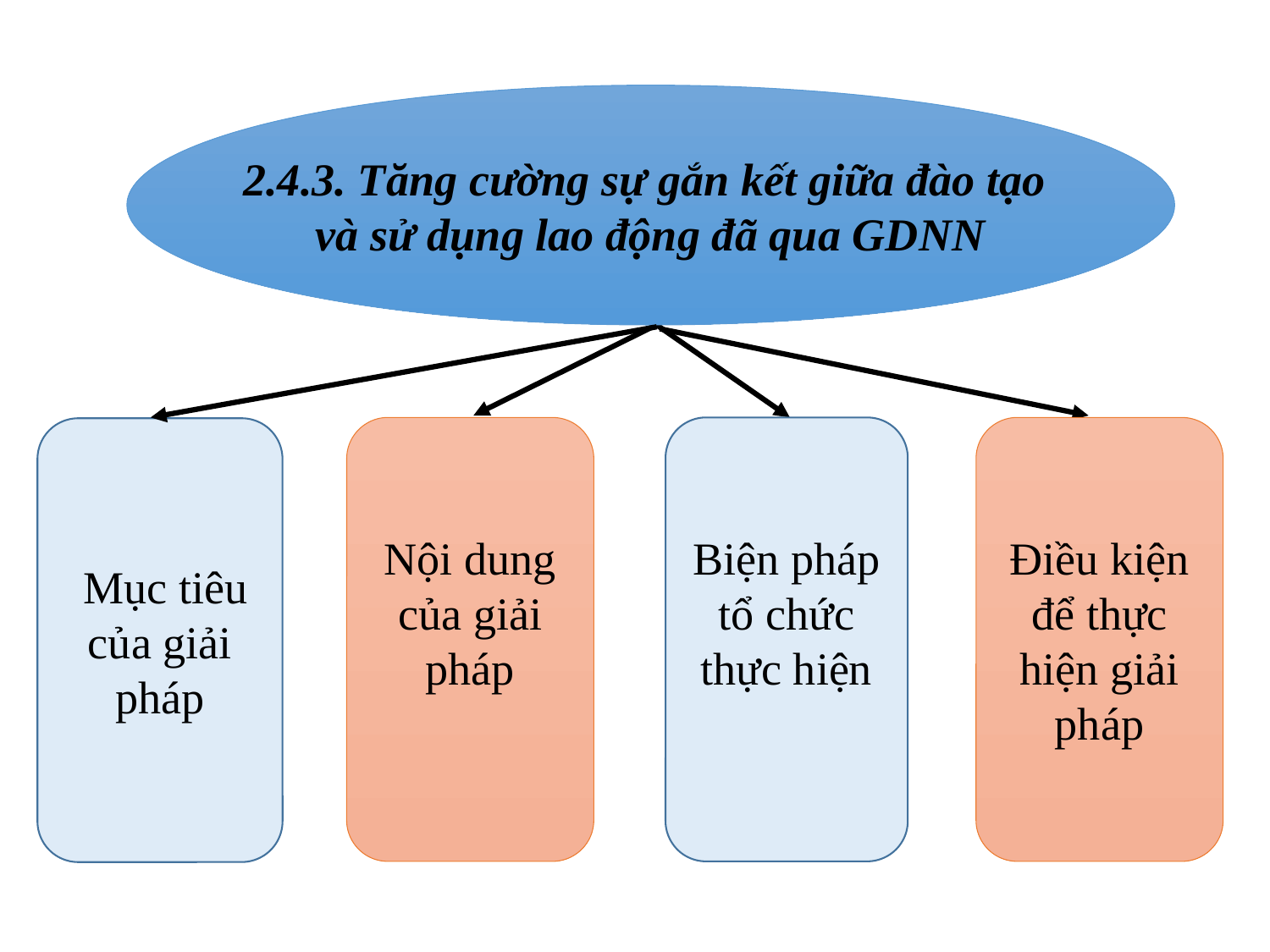

2.4.3. Tăng cường sự gắn kết giữa đào tạo
và sử dụng lao động đã qua GDNN

Nội dung của giải pháp

Điều kiện để thực hiện giải pháp
Biện pháp tổ chức thực hiện

 Mục tiêu của giải pháp